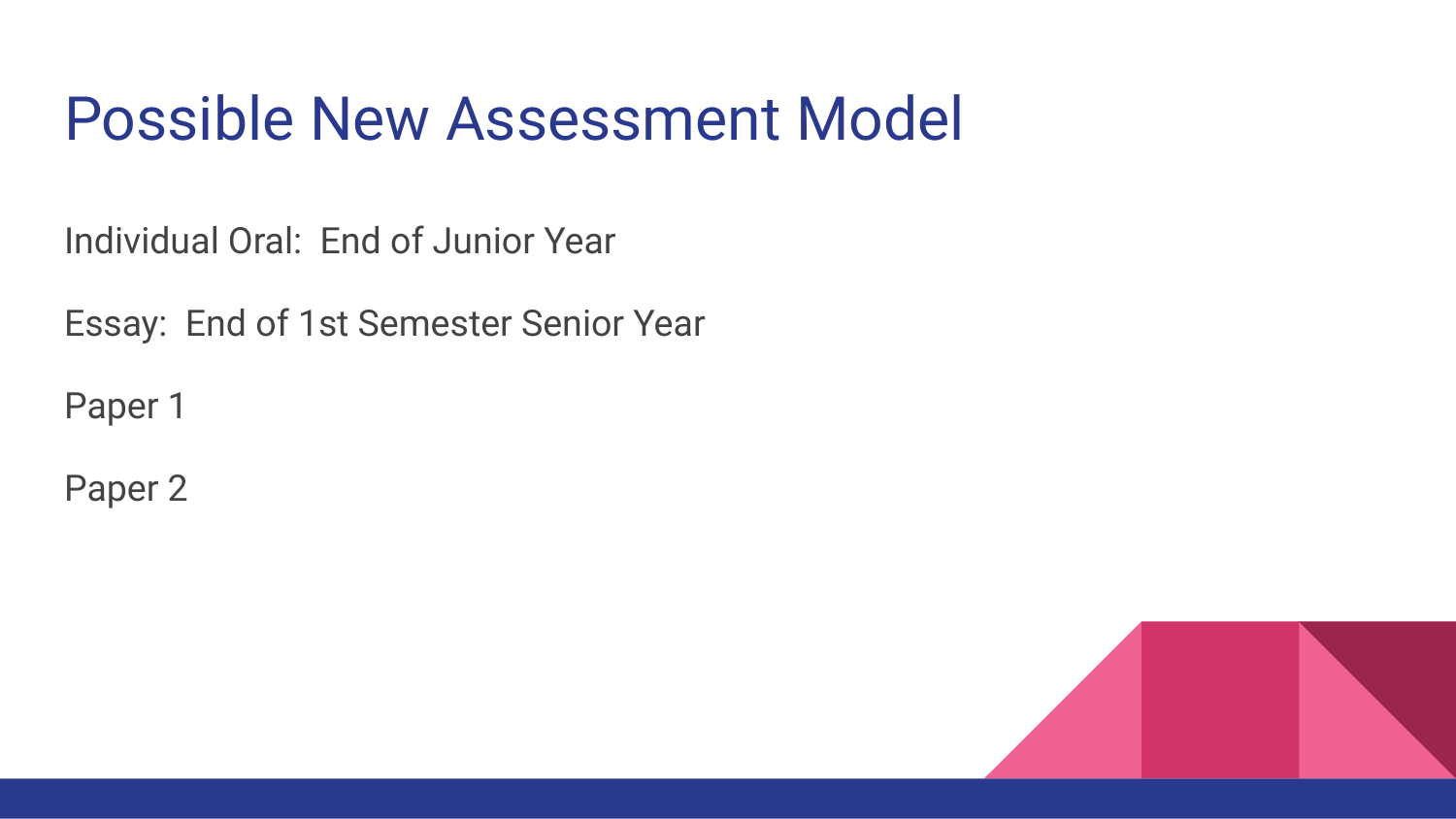

# Possible New Assessment Model
Individual Oral:  End of Junior Year
Essay:  End of 1st Semester Senior Year
Paper 1
Paper 2